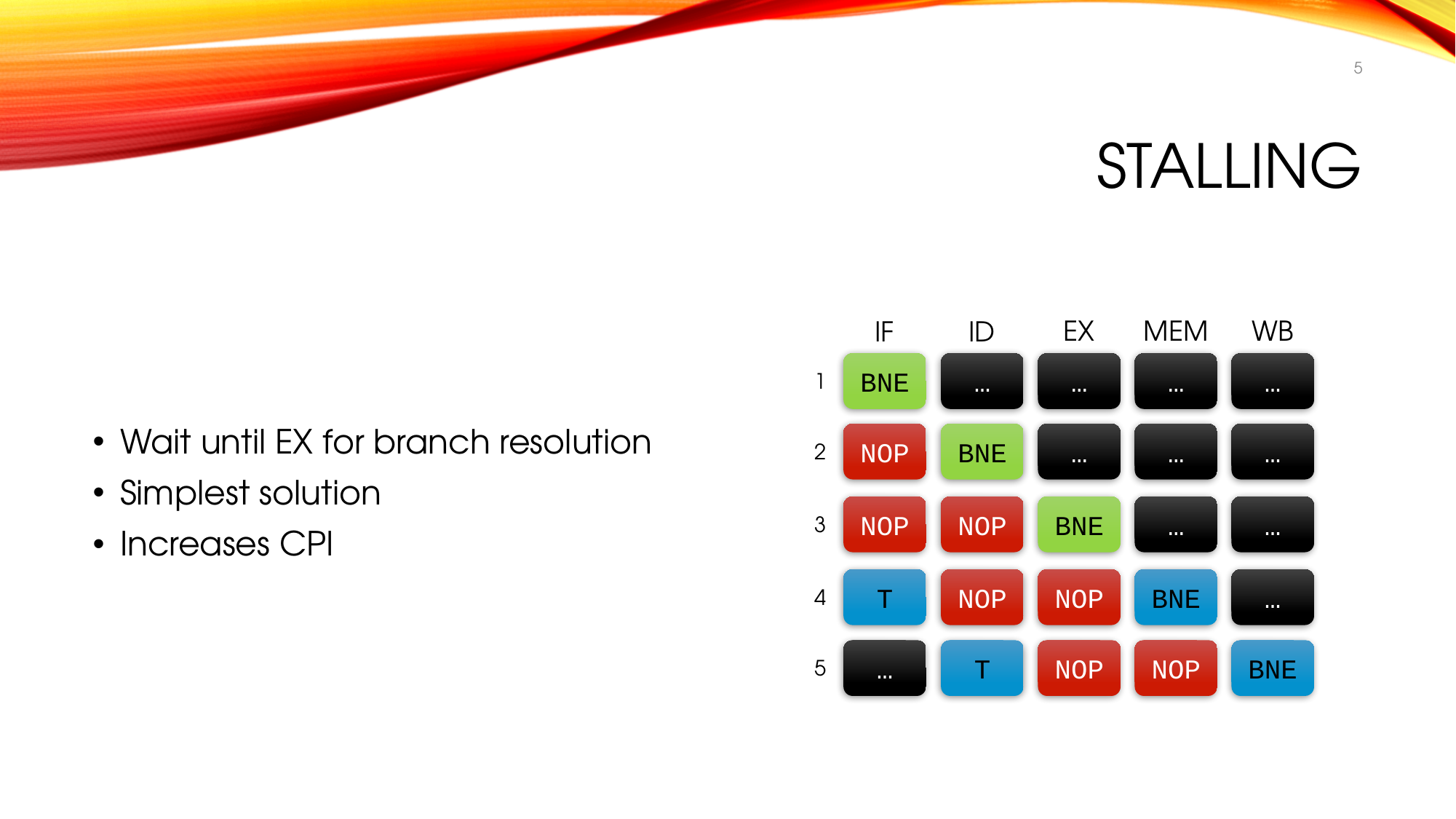

5
# Stalling

Wait until EX for branch resolution
Simplest solution
Increases CPI
EX
MEM
WB
IF
ID
…
…
…
…
BNE
1
BNE
…
…
…
NOP
2
NOP
BNE
…
…
NOP
3
NOP
NOP
BNE
…
T
4
T
NOP
NOP
BNE
…
5